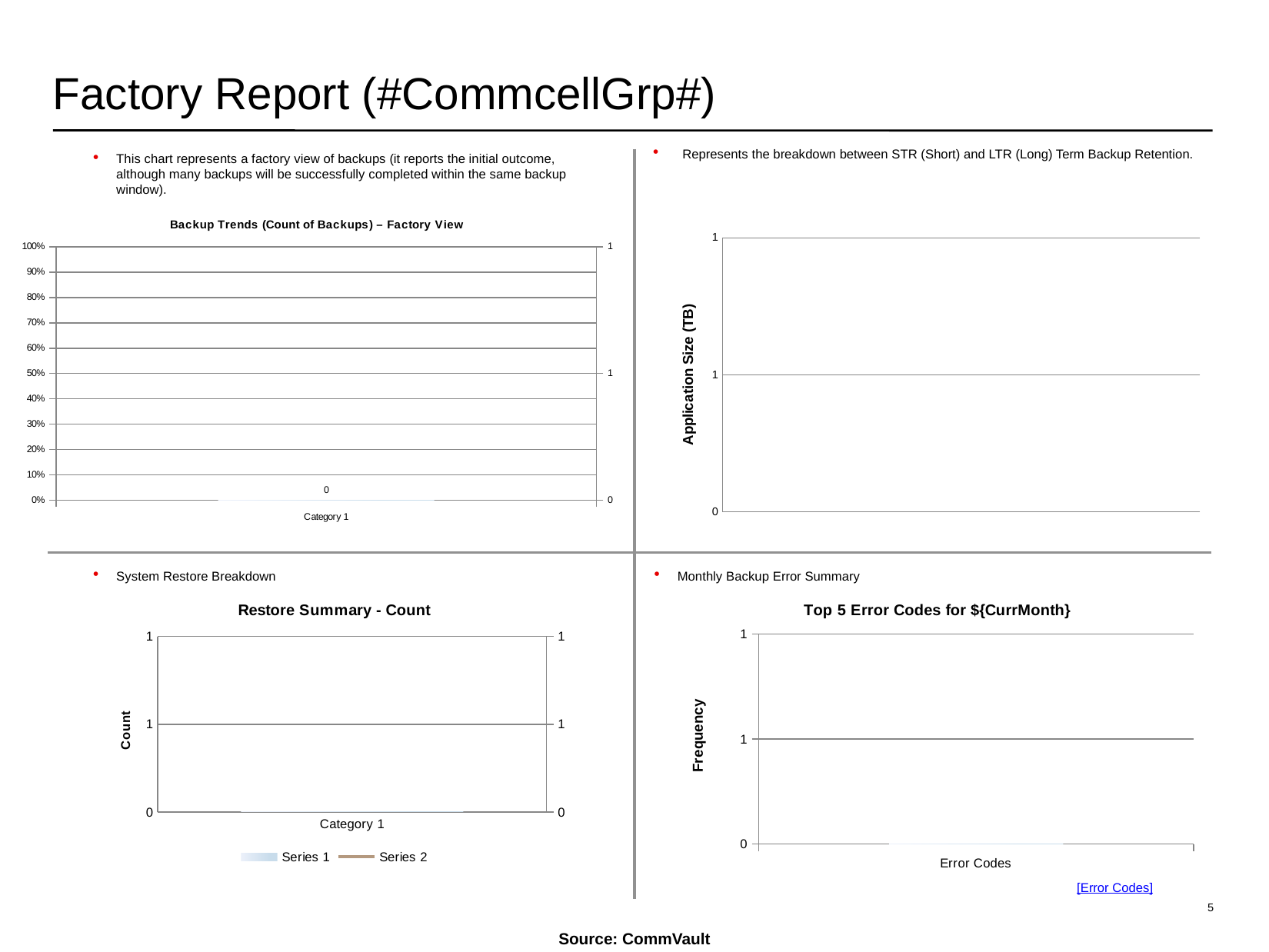

Factory Report (#CommcellGrp#)
Represents the breakdown between STR (Short) and LTR (Long) Term Backup Retention.
This chart represents a factory view of backups (it reports the initial outcome, although many backups will be successfully completed within the same backup window).

### Chart: Backup Trends (Count of Backups) – Factory View

| Category | Series 1 | Series 2 |
|---|---|---|
| Category 1 | 0.0 | 0.0 |

### Chart

| Category | Series 1 |
|---|---|
| Date | 0.0 |
System Restore Breakdown
Monthly Backup Error Summary

### Chart: Top 5 Error Codes for ${CurrMonth}

| Category | Series 1 |
|---|---|
| Error Codes | 0.0 |

### Chart: Restore Summary - Count

| Category | Series 1 | Series 2 |
|---|---|---|
| Category 1 | 0.0 | 0.0 |
5
[Error Codes]
Source: CommVault